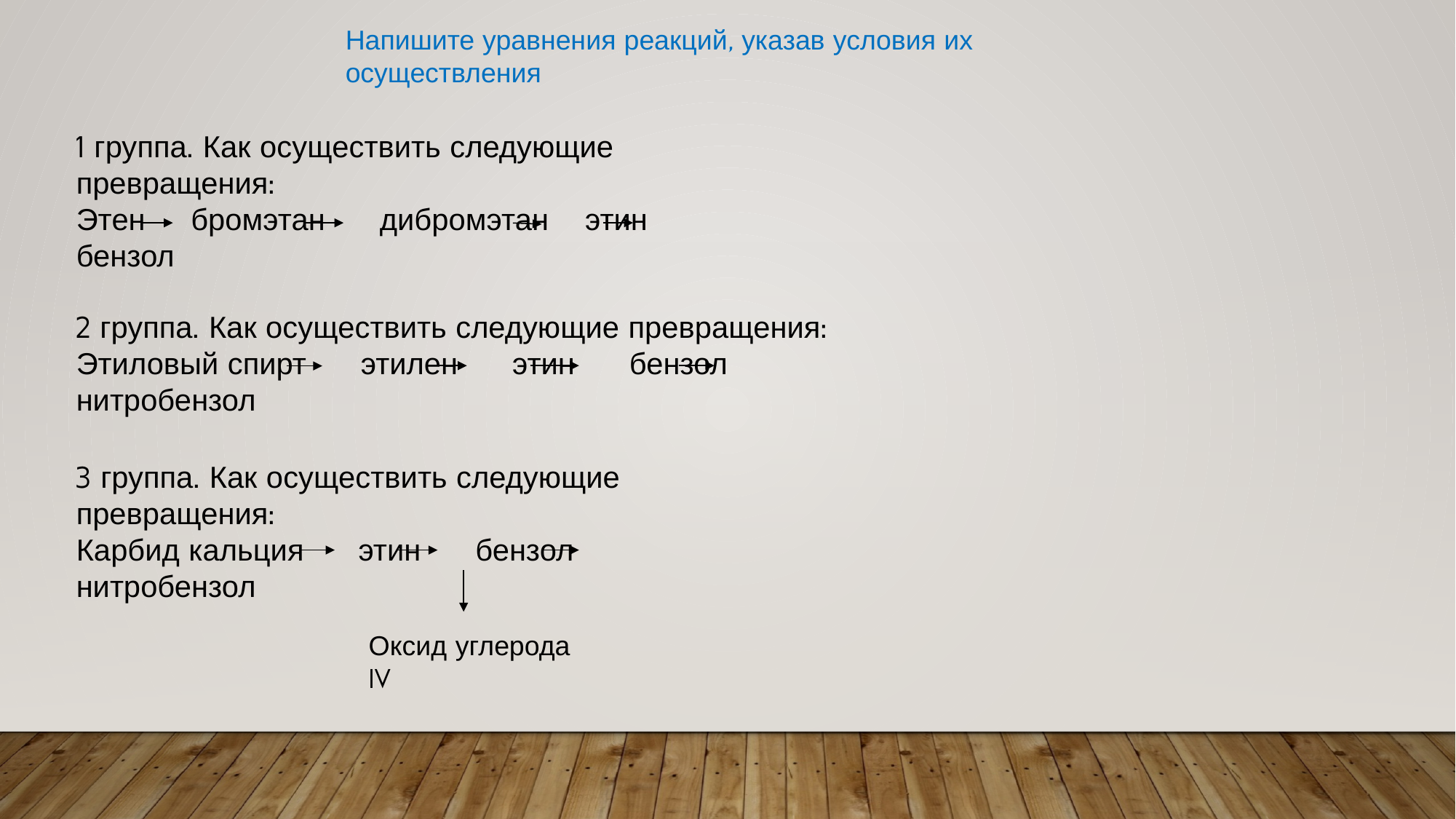

Напишите уравнения реакций, указав условия их осуществления
1 группа. Как осуществить следующие превращения:
Этен     бромэтан      дибромэтан    этин    бензол
2 группа. Как осуществить следующие превращения:
Этиловый спирт      этилен      этин      бензол     нитробензол
3 группа. Как осуществить следующие превращения:
Карбид кальция      этин      бензол      нитробензол

Оксид углерода IV